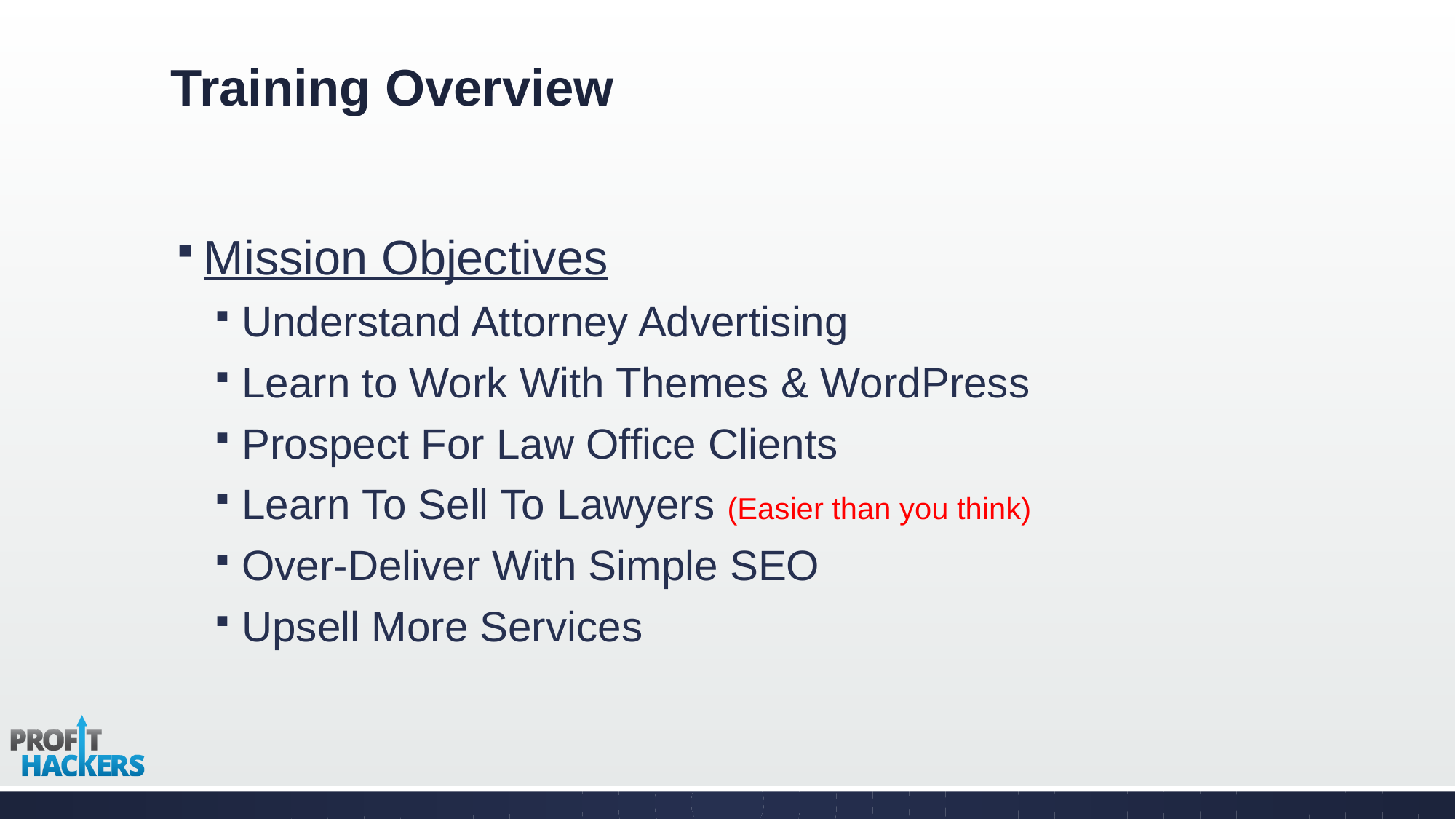

# Training Overview
Mission Objectives
Understand Attorney Advertising
Learn to Work With Themes & WordPress
Prospect For Law Office Clients
Learn To Sell To Lawyers (Easier than you think)
Over-Deliver With Simple SEO
Upsell More Services